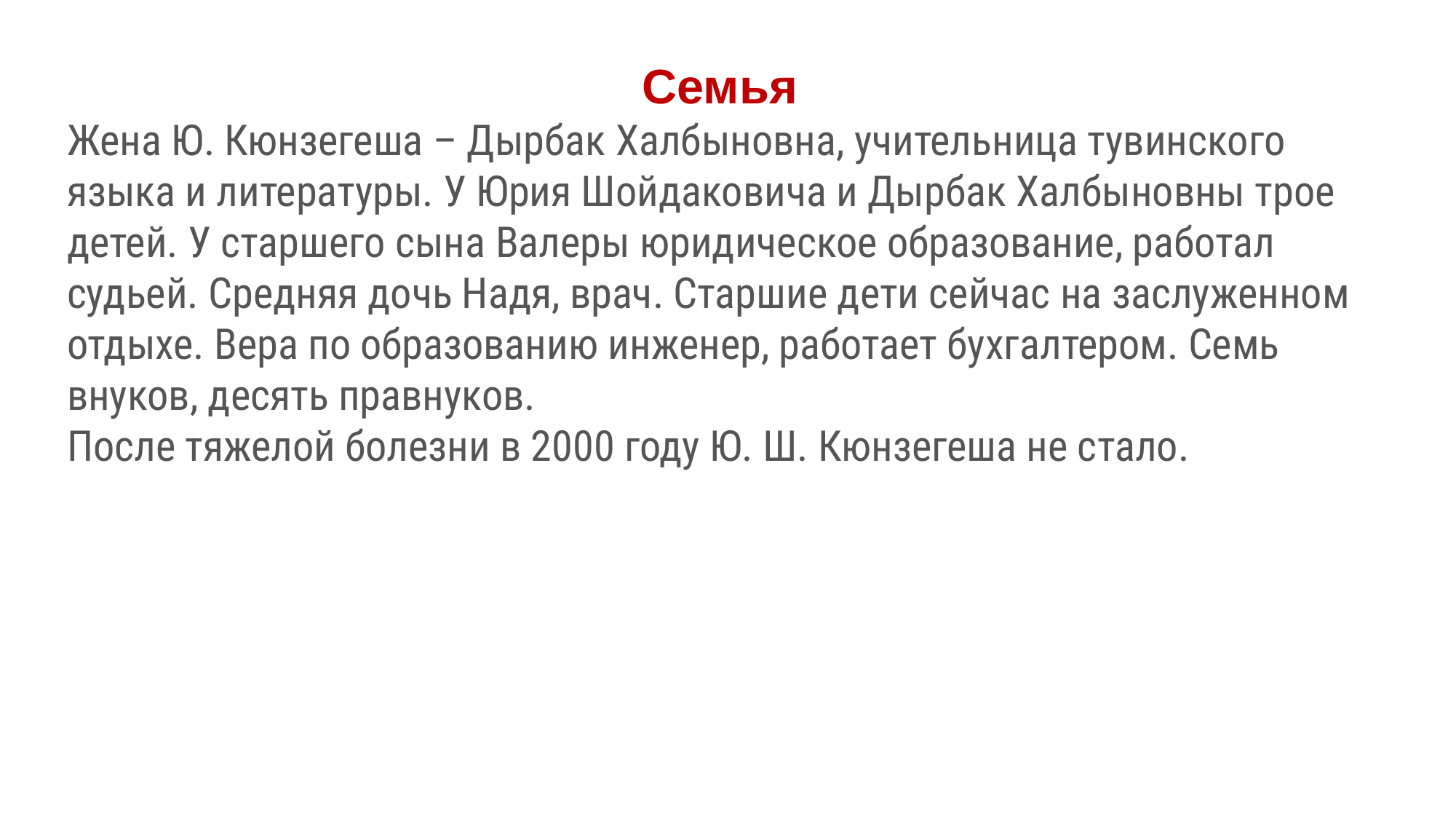

Семья
Жена Ю. Кюнзегеша – Дырбак Халбыновна, учительница тувинского языка и литературы. У Юрия Шойдаковича и Дырбак Халбыновны трое детей. У старшего сына Валеры юридическое образование, работал судьей. Средняя дочь Надя, врач. Старшие дети сейчас на заслуженном отдыхе. Вера по образованию инженер, работает бухгалтером. Семь внуков, десять правнуков.
После тяжелой болезни в 2000 году Ю. Ш. Кюнзегеша не стало.